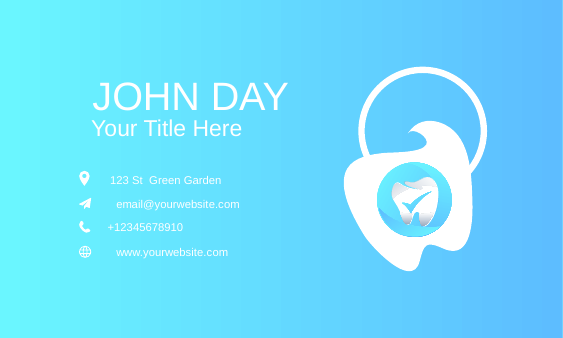

JOHN DAY

Your Title Here

123 St  Green Garden

email@yourwebsite.com

+12345678910

www.yourwebsite.com